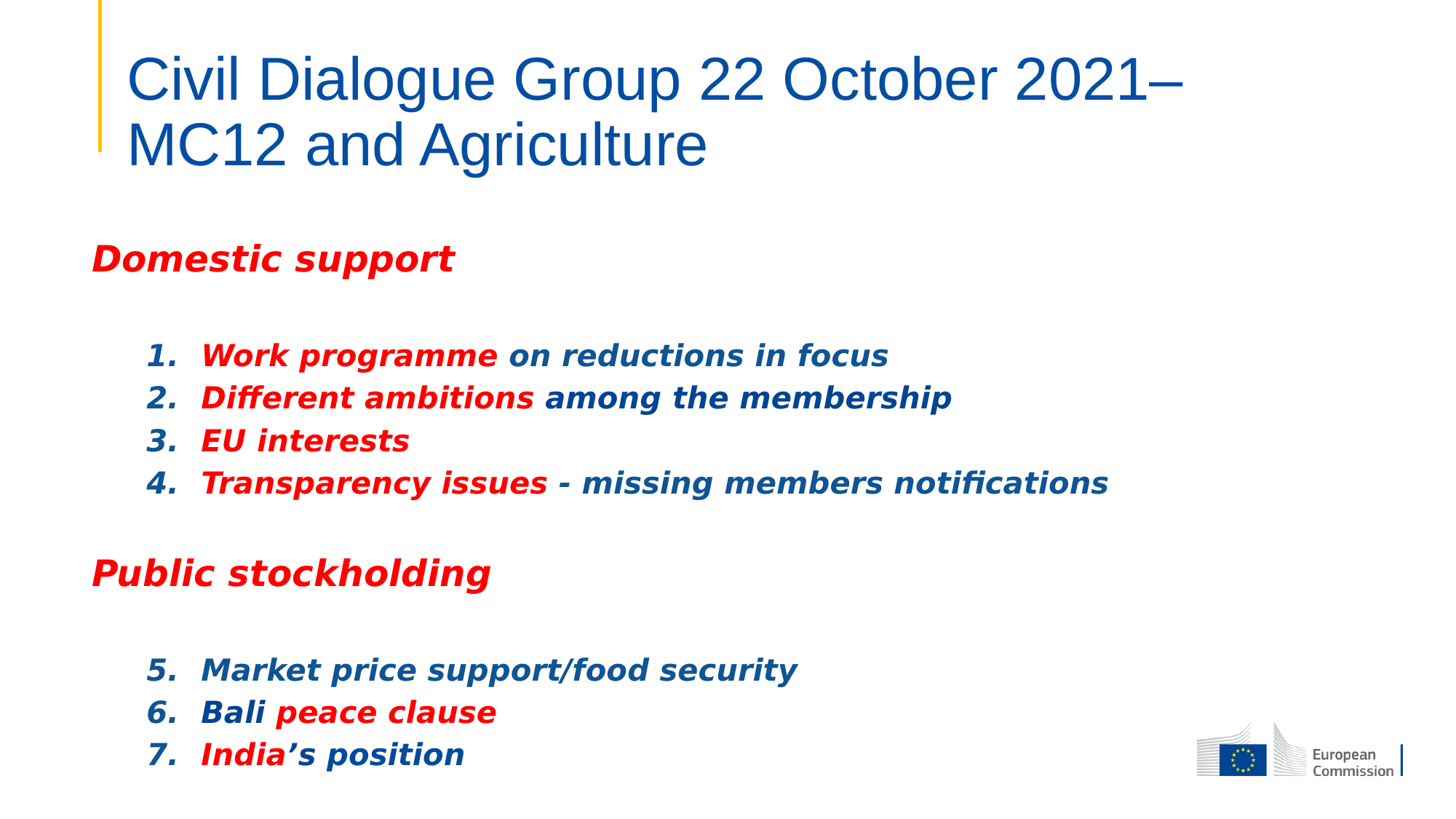

# Civil Dialogue Group 22 October 2021– MC12 and Agriculture

Domestic support

Work programme on reductions in focus
Different ambitions among the membership
EU interests
Transparency issues - missing members notifications

Public stockholding

Market price support/food security
Bali peace clause
India’s position